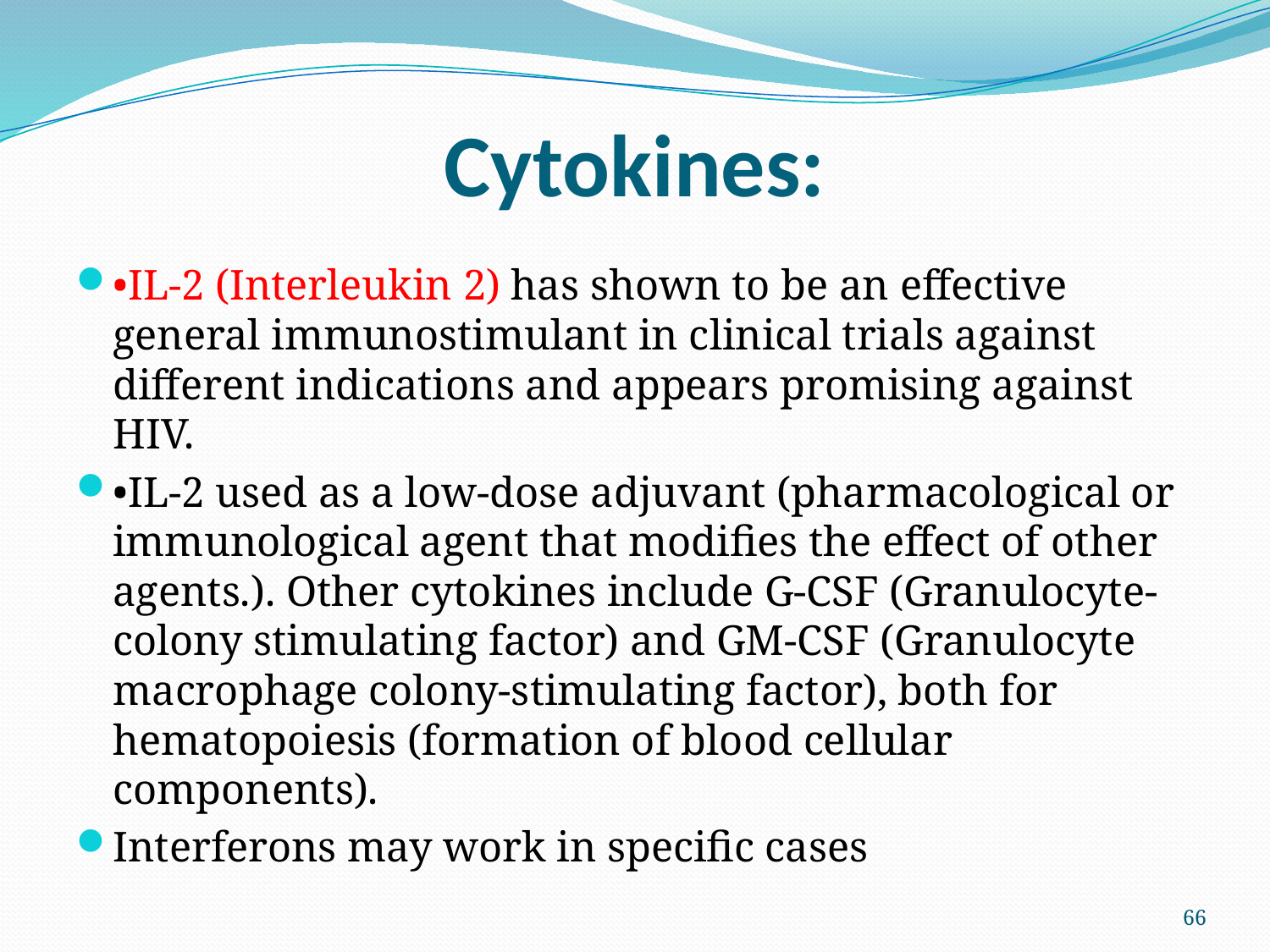

# Cytokines:
•IL-2 (Interleukin 2) has shown to be an effective general immunostimulant in clinical trials against different indications and appears promising against HIV.
•IL-2 used as a low-dose adjuvant (pharmacological or immunological agent that modifies the effect of other agents.). Other cytokines include G-CSF (Granulocyte- colony stimulating factor) and GM-CSF (Granulocyte macrophage colony-stimulating factor), both for hematopoiesis (formation of blood cellular components).
Interferons may work in specific cases
66